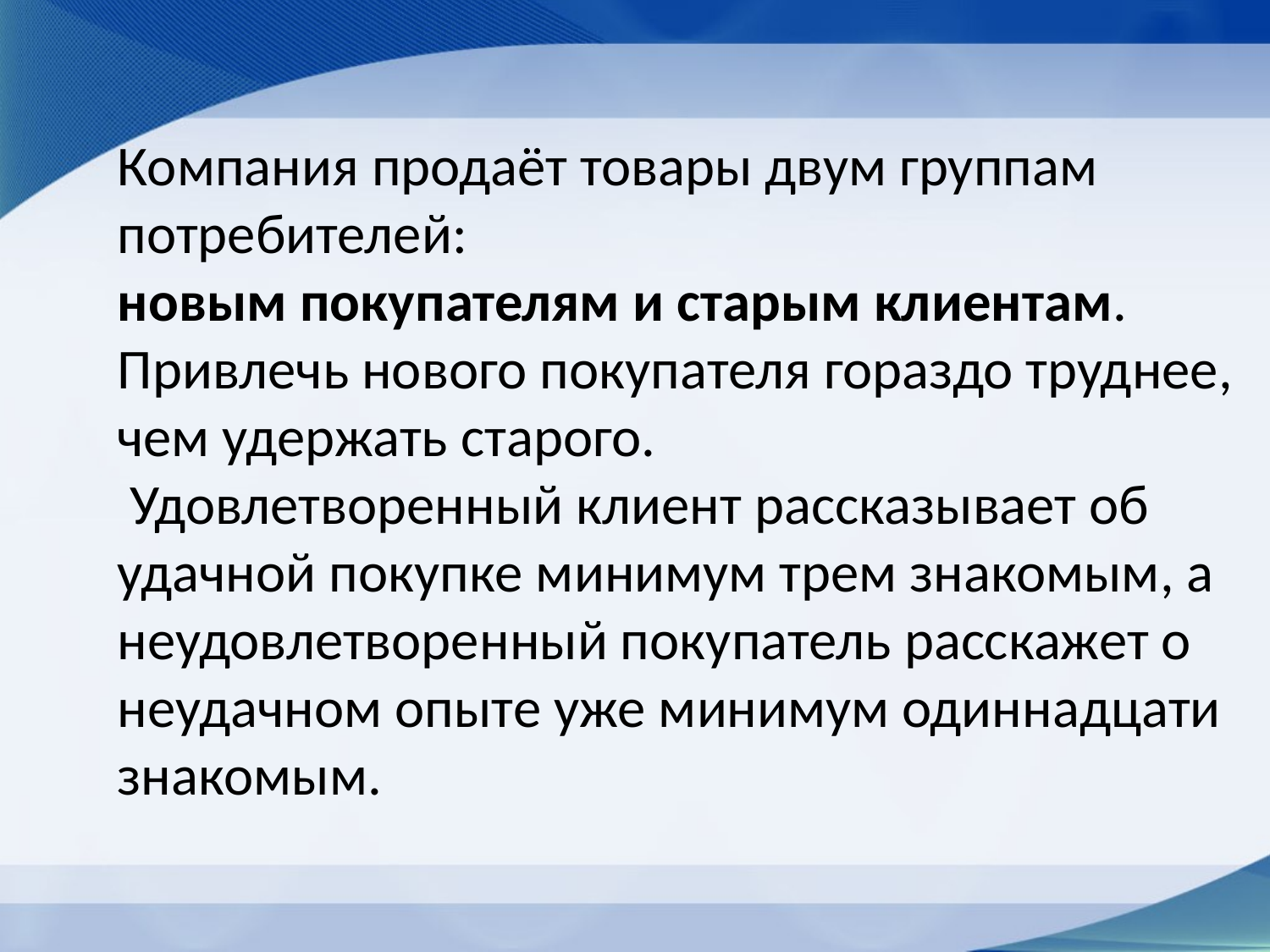

Компания продаёт товары двум группам потребителей:
новым покупателям и старым клиентам.
Привлечь нового покупателя гораздо труднее, чем удержать старого.
 Удовлетворенный клиент рассказывает об удачной покупке минимум трем знакомым, а неудовлетворенный покупатель расскажет о неудачном опыте уже минимум одиннадцати знакомым.